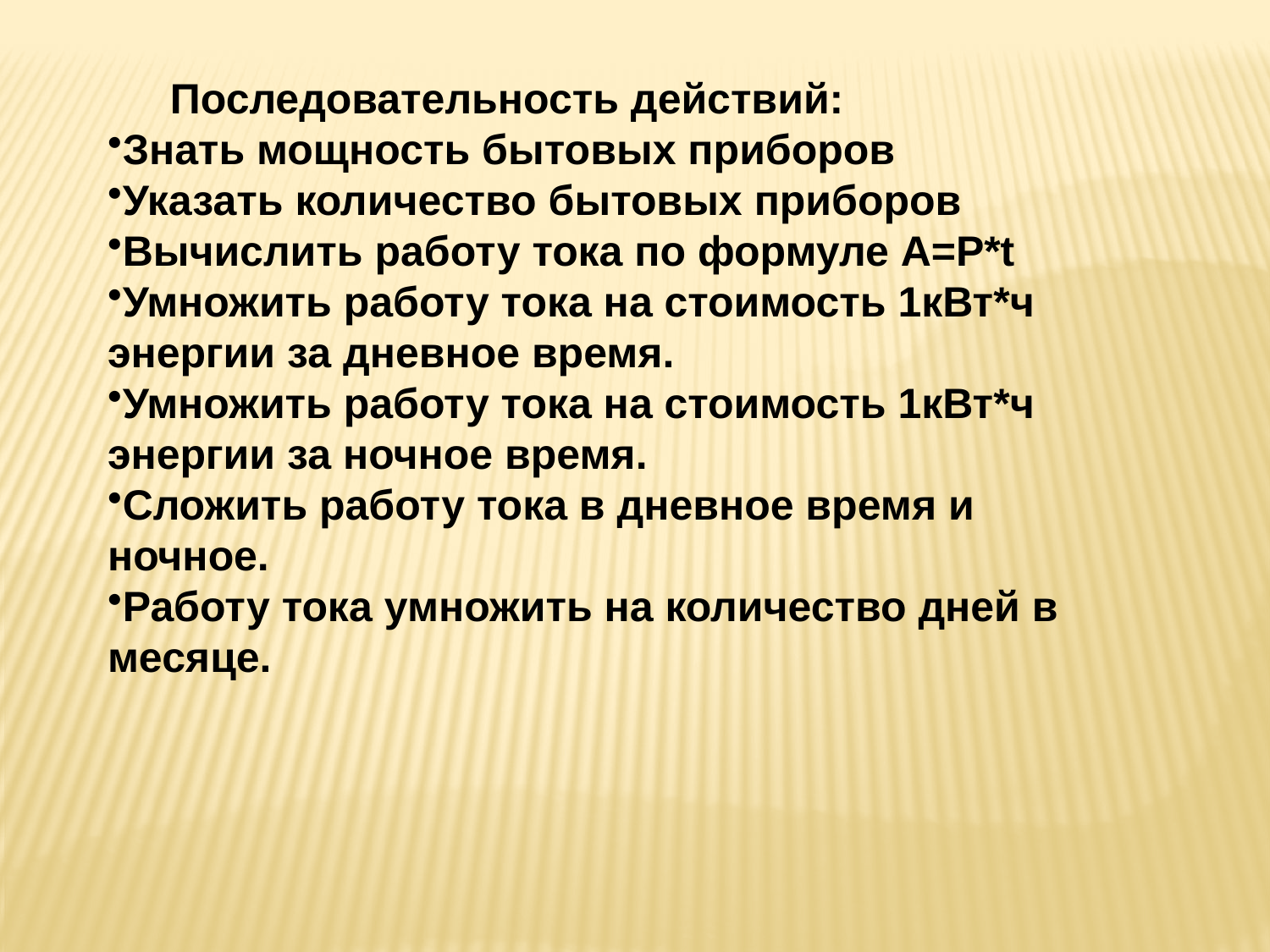

Последовательность действий:
Знать мощность бытовых приборов
Указать количество бытовых приборов
Вычислить работу тока по формуле А=P*t
Умножить работу тока на стоимость 1кВт*ч энергии за дневное время.
Умножить работу тока на стоимость 1кВт*ч энергии за ночное время.
Сложить работу тока в дневное время и ночное.
Работу тока умножить на количество дней в месяце.